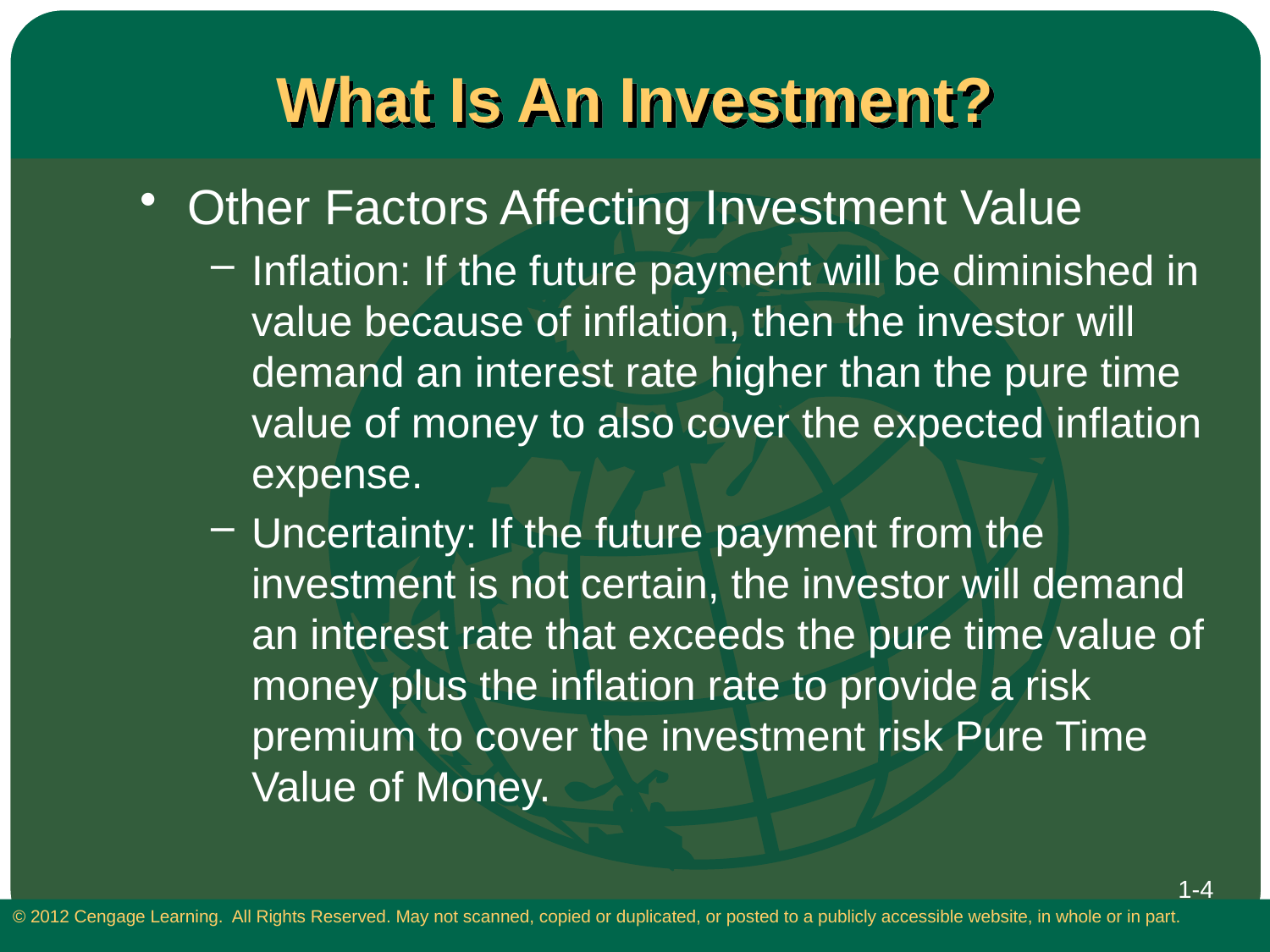

# What Is An Investment?
Other Factors Affecting Investment Value
Inflation: If the future payment will be diminished in value because of inflation, then the investor will demand an interest rate higher than the pure time value of money to also cover the expected inflation expense.
Uncertainty: If the future payment from the investment is not certain, the investor will demand an interest rate that exceeds the pure time value of money plus the inflation rate to provide a risk premium to cover the investment risk Pure Time Value of Money.
1-4
© 2012 Cengage Learning.  All Rights Reserved. May not scanned, copied or duplicated, or posted to a publicly accessible website, in whole or in part.